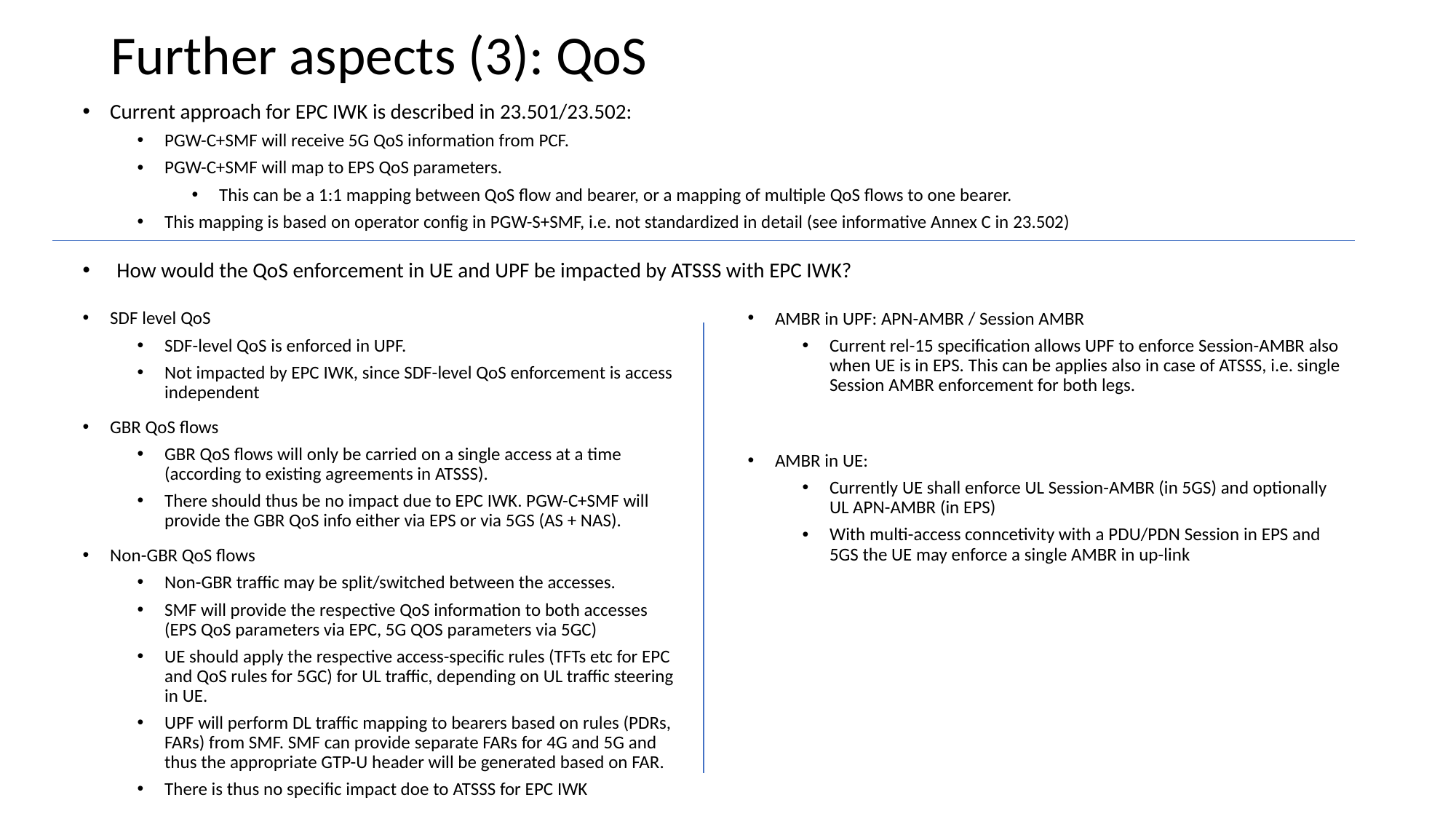

# Further aspects (3): QoS
Current approach for EPC IWK is described in 23.501/23.502:
PGW-C+SMF will receive 5G QoS information from PCF.
PGW-C+SMF will map to EPS QoS parameters.
This can be a 1:1 mapping between QoS flow and bearer, or a mapping of multiple QoS flows to one bearer.
This mapping is based on operator config in PGW-S+SMF, i.e. not standardized in detail (see informative Annex C in 23.502)
How would the QoS enforcement in UE and UPF be impacted by ATSSS with EPC IWK?
SDF level QoS
SDF-level QoS is enforced in UPF.
Not impacted by EPC IWK, since SDF-level QoS enforcement is access independent
GBR QoS flows
GBR QoS flows will only be carried on a single access at a time (according to existing agreements in ATSSS).
There should thus be no impact due to EPC IWK. PGW-C+SMF will provide the GBR QoS info either via EPS or via 5GS (AS + NAS).
Non-GBR QoS flows
Non-GBR traffic may be split/switched between the accesses.
SMF will provide the respective QoS information to both accesses (EPS QoS parameters via EPC, 5G QOS parameters via 5GC)
UE should apply the respective access-specific rules (TFTs etc for EPC and QoS rules for 5GC) for UL traffic, depending on UL traffic steering in UE.
UPF will perform DL traffic mapping to bearers based on rules (PDRs, FARs) from SMF. SMF can provide separate FARs for 4G and 5G and thus the appropriate GTP-U header will be generated based on FAR.
There is thus no specific impact doe to ATSSS for EPC IWK
AMBR in UPF: APN-AMBR / Session AMBR
Current rel-15 specification allows UPF to enforce Session-AMBR also when UE is in EPS. This can be applies also in case of ATSSS, i.e. single Session AMBR enforcement for both legs.

AMBR in UE:
Currently UE shall enforce UL Session-AMBR (in 5GS) and optionally UL APN-AMBR (in EPS)
With multi-access conncetivity with a PDU/PDN Session in EPS and 5GS the UE may enforce a single AMBR in up-link